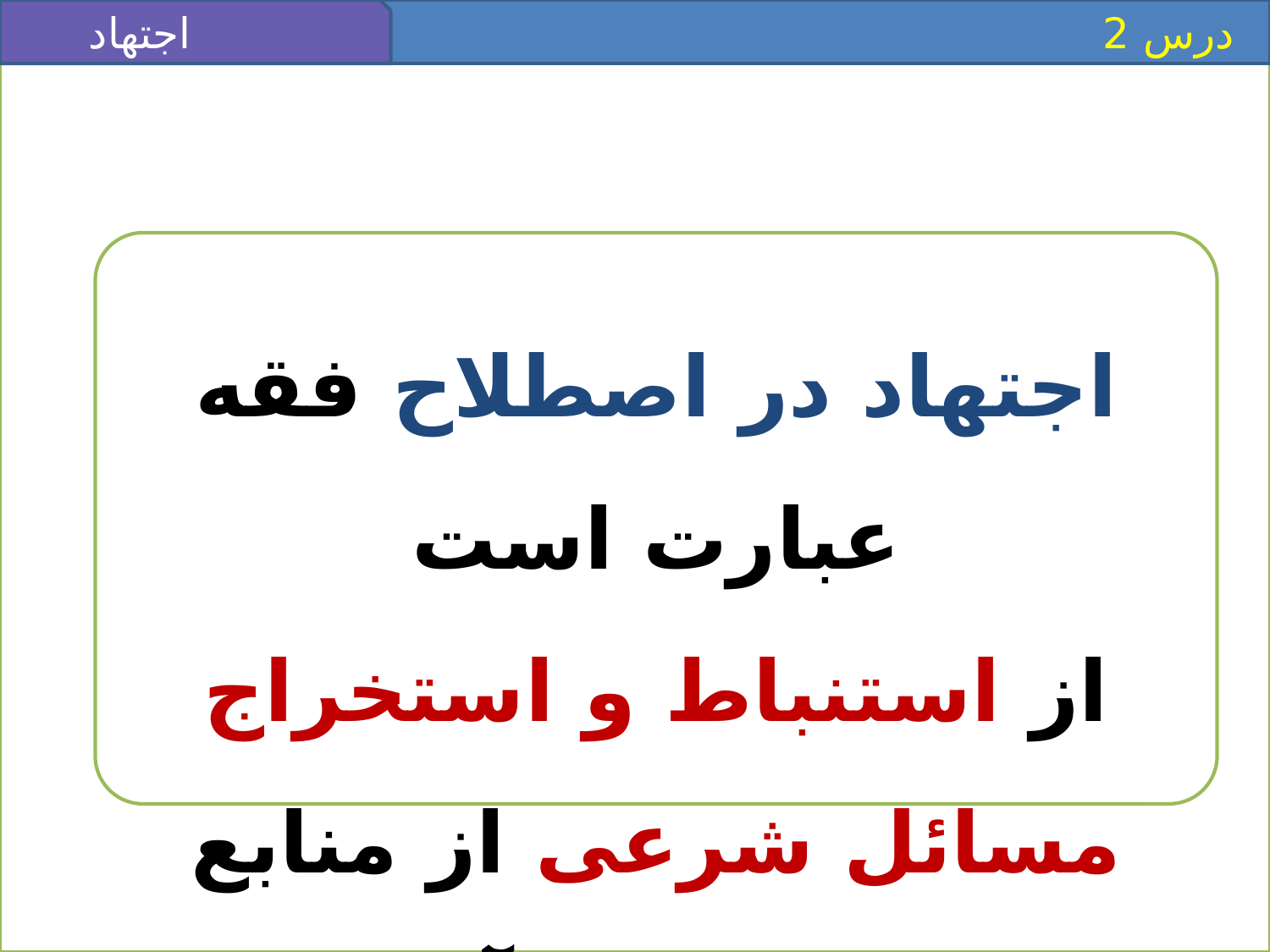

اجتهاد
 درس 2

اجتهاد در اصطلاح فقه عبارت است
از استنباط و استخراج مسائل شرعى از منابع مربوط به آن.